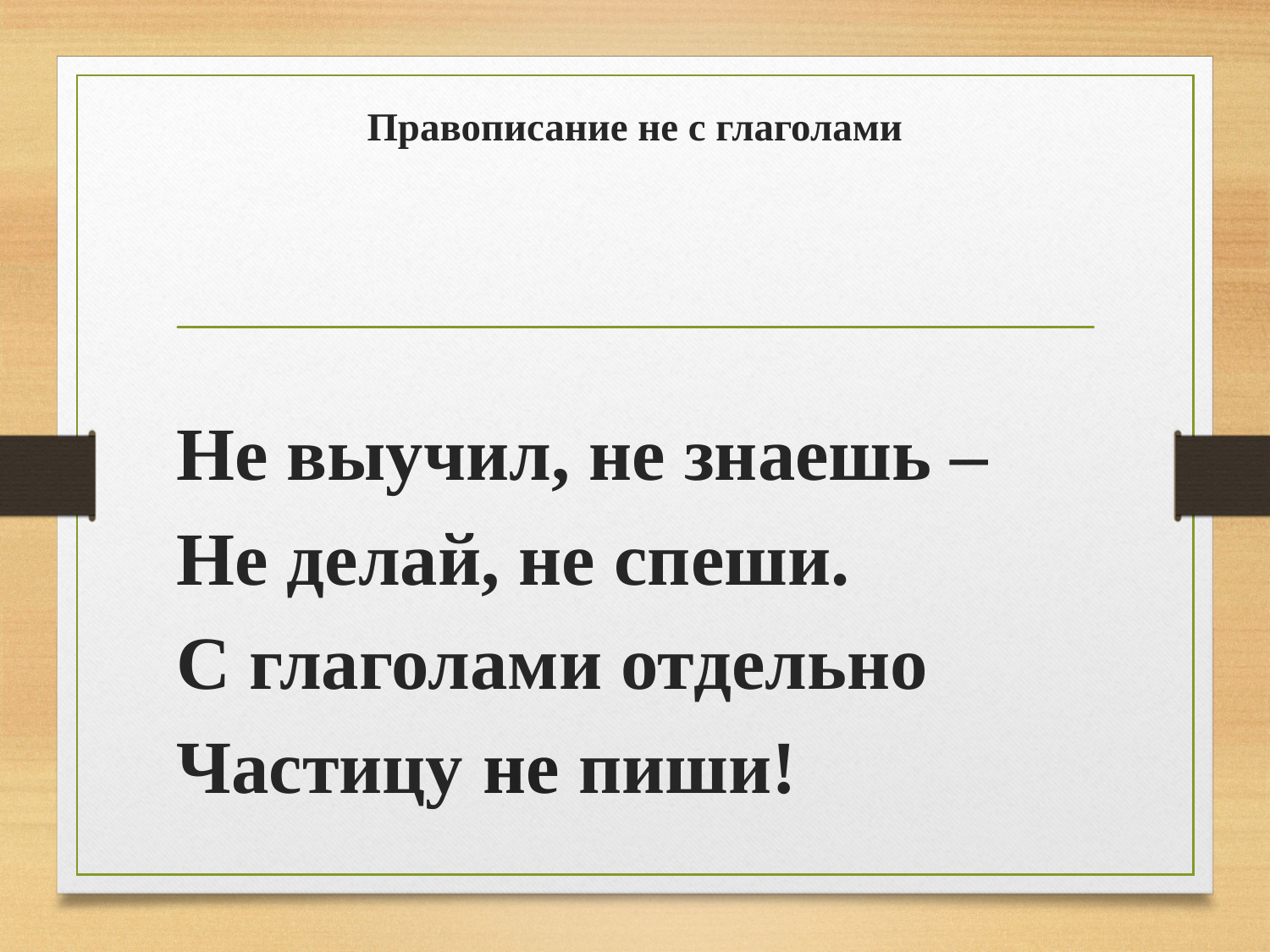

# Правописание не с глаголами

Не выучил, не знаешь –
Не делай, не спеши.
С глаголами отдельно
Частицу не пиши!